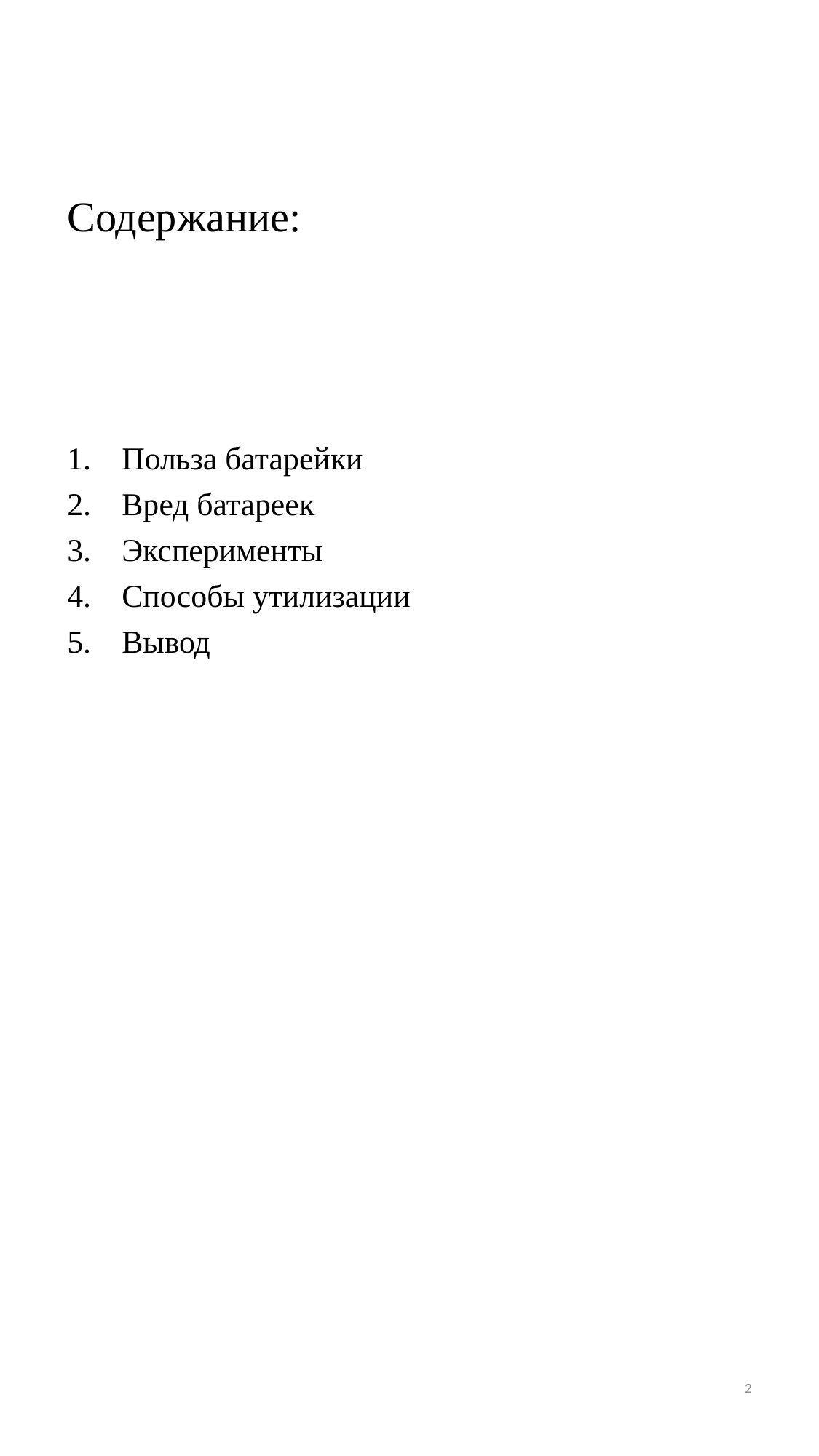

# Содержание:

Польза батарейки
Вред батареек
Эксперименты
Способы утилизации
Вывод

2